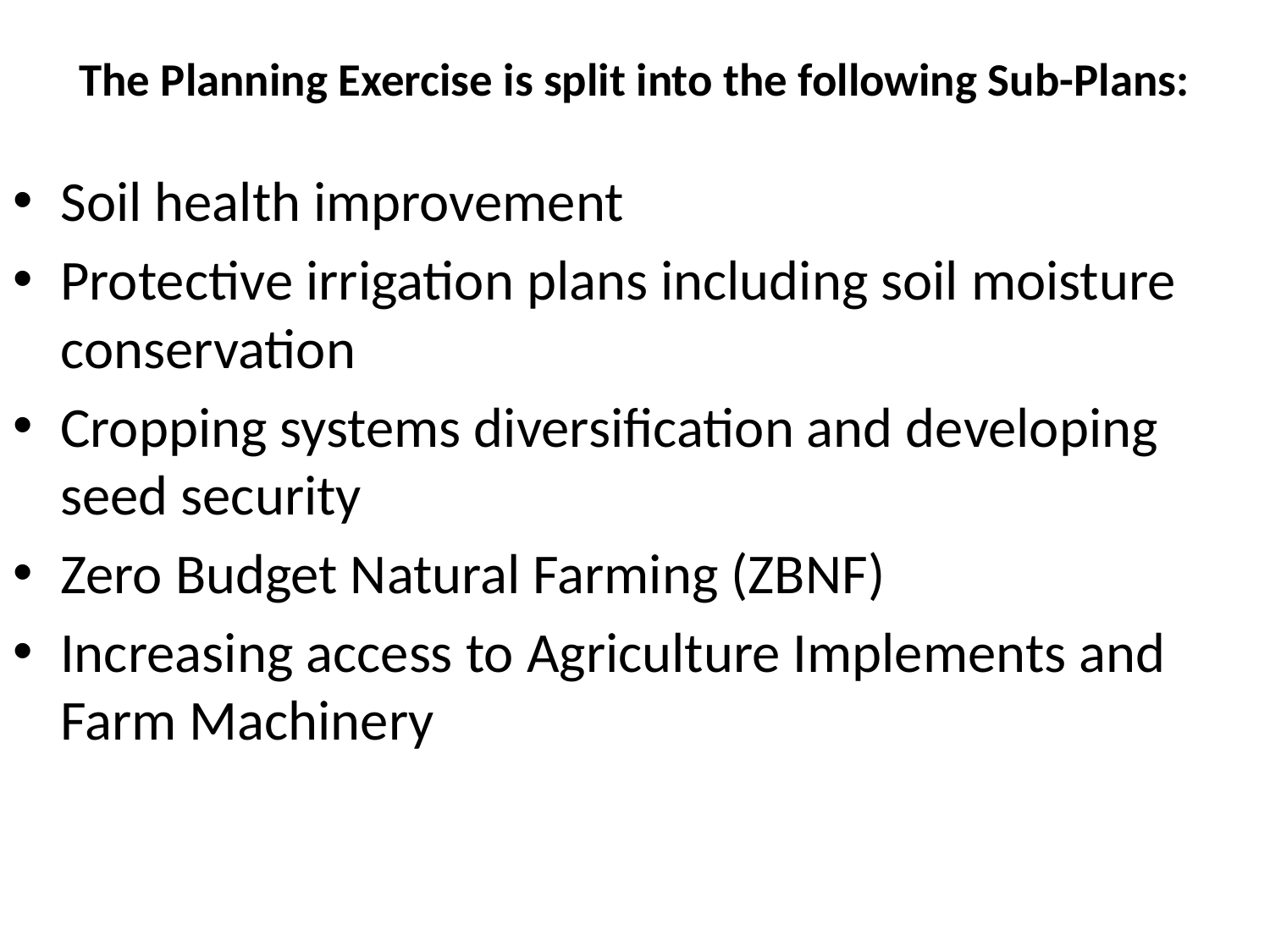

# The Planning Exercise is split into the following Sub-Plans:
Soil health improvement
Protective irrigation plans including soil moisture conservation
Cropping systems diversification and developing seed security
Zero Budget Natural Farming (ZBNF)
Increasing access to Agriculture Implements and Farm Machinery